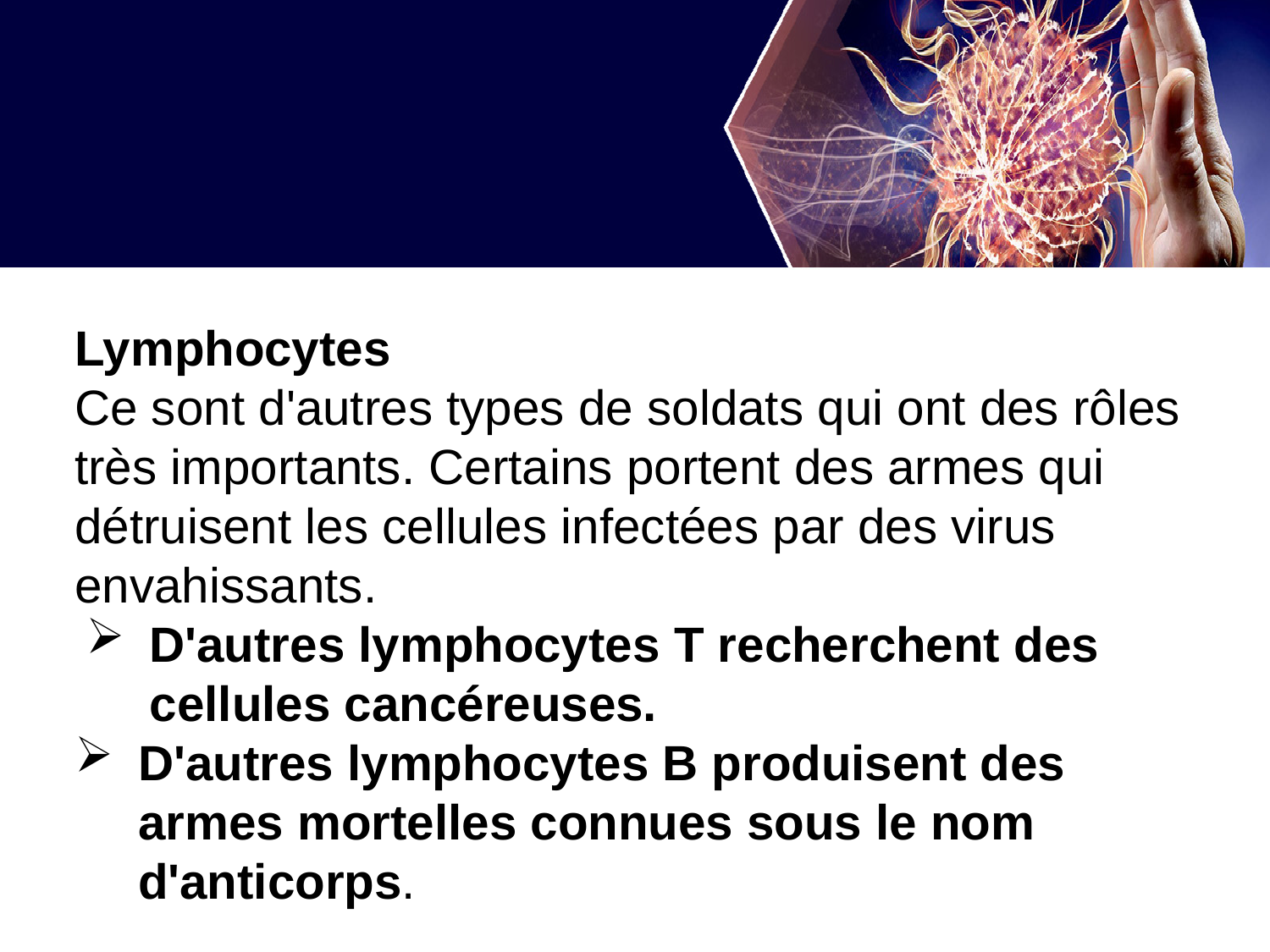

Lymphocytes
Ce sont d'autres types de soldats qui ont des rôles très importants. Certains portent des armes qui détruisent les cellules infectées par des virus envahissants.
D'autres lymphocytes T recherchent des cellules cancéreuses.
D'autres lymphocytes B produisent des armes mortelles connues sous le nom d'anticorps.